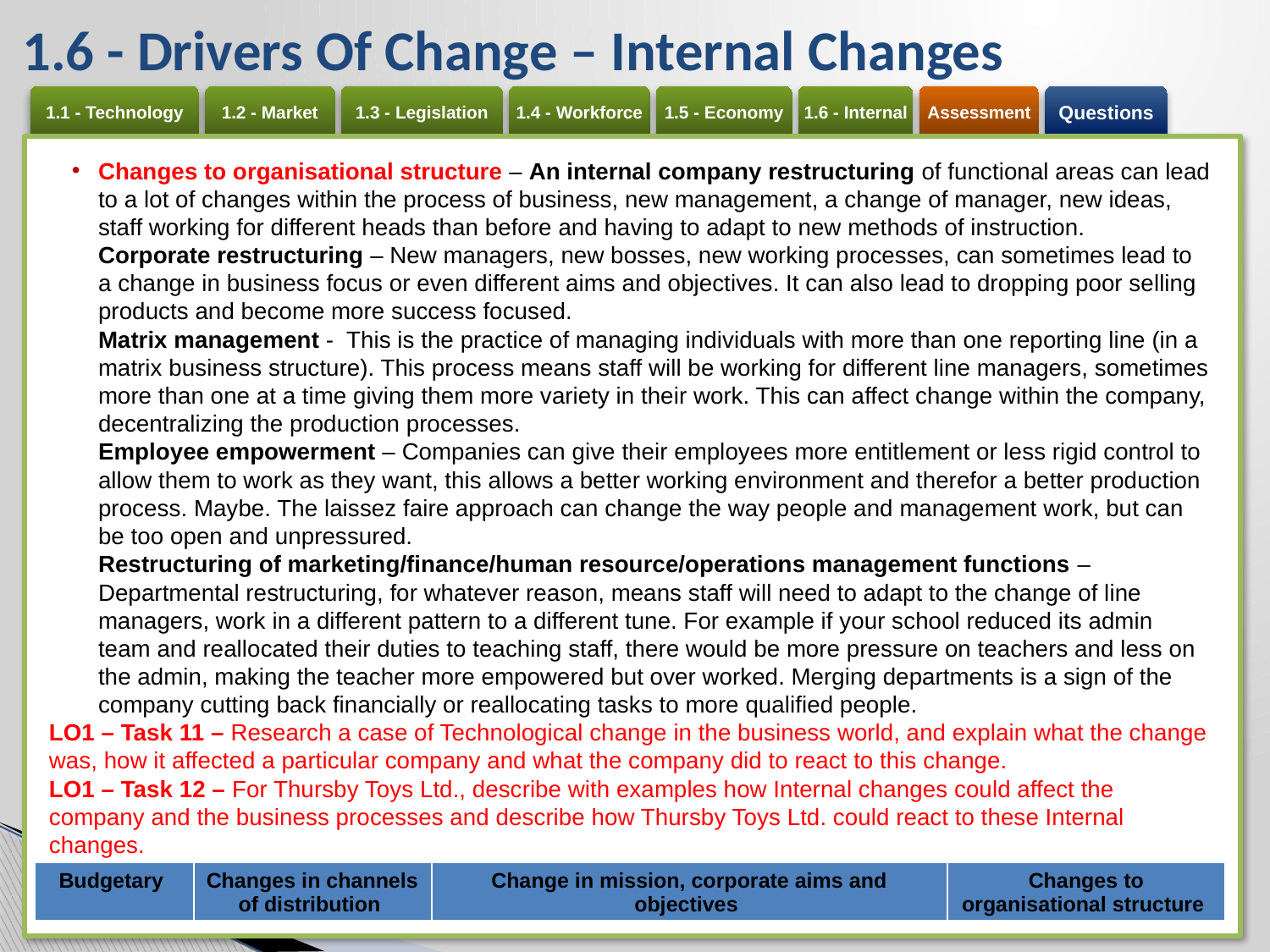

# 1.6 - Drivers Of Change – Internal Changes
Changes to organisational structure – An internal company restructuring of functional areas can lead to a lot of changes within the process of business, new management, a change of manager, new ideas, staff working for different heads than before and having to adapt to new methods of instruction.
Corporate restructuring – New managers, new bosses, new working processes, can sometimes lead to a change in business focus or even different aims and objectives. It can also lead to dropping poor selling products and become more success focused.
Matrix management -  This is the practice of managing individuals with more than one reporting line (in a matrix business structure). This process means staff will be working for different line managers, sometimes more than one at a time giving them more variety in their work. This can affect change within the company, decentralizing the production processes.
Employee empowerment – Companies can give their employees more entitlement or less rigid control to allow them to work as they want, this allows a better working environment and therefor a better production process. Maybe. The laissez faire approach can change the way people and management work, but can be too open and unpressured.
Restructuring of marketing/finance/human resource/operations management functions – Departmental restructuring, for whatever reason, means staff will need to adapt to the change of line managers, work in a different pattern to a different tune. For example if your school reduced its admin team and reallocated their duties to teaching staff, there would be more pressure on teachers and less on the admin, making the teacher more empowered but over worked. Merging departments is a sign of the company cutting back financially or reallocating tasks to more qualified people.
LO1 – Task 11 – Research a case of Technological change in the business world, and explain what the change was, how it affected a particular company and what the company did to react to this change.
LO1 – Task 12 – For Thursby Toys Ltd., describe with examples how Internal changes could affect the company and the business processes and describe how Thursby Toys Ltd. could react to these Internal changes.
| Budgetary | Changes in channels of distribution | Change in mission, corporate aims and objectives | Changes to organisational structure |
| --- | --- | --- | --- |